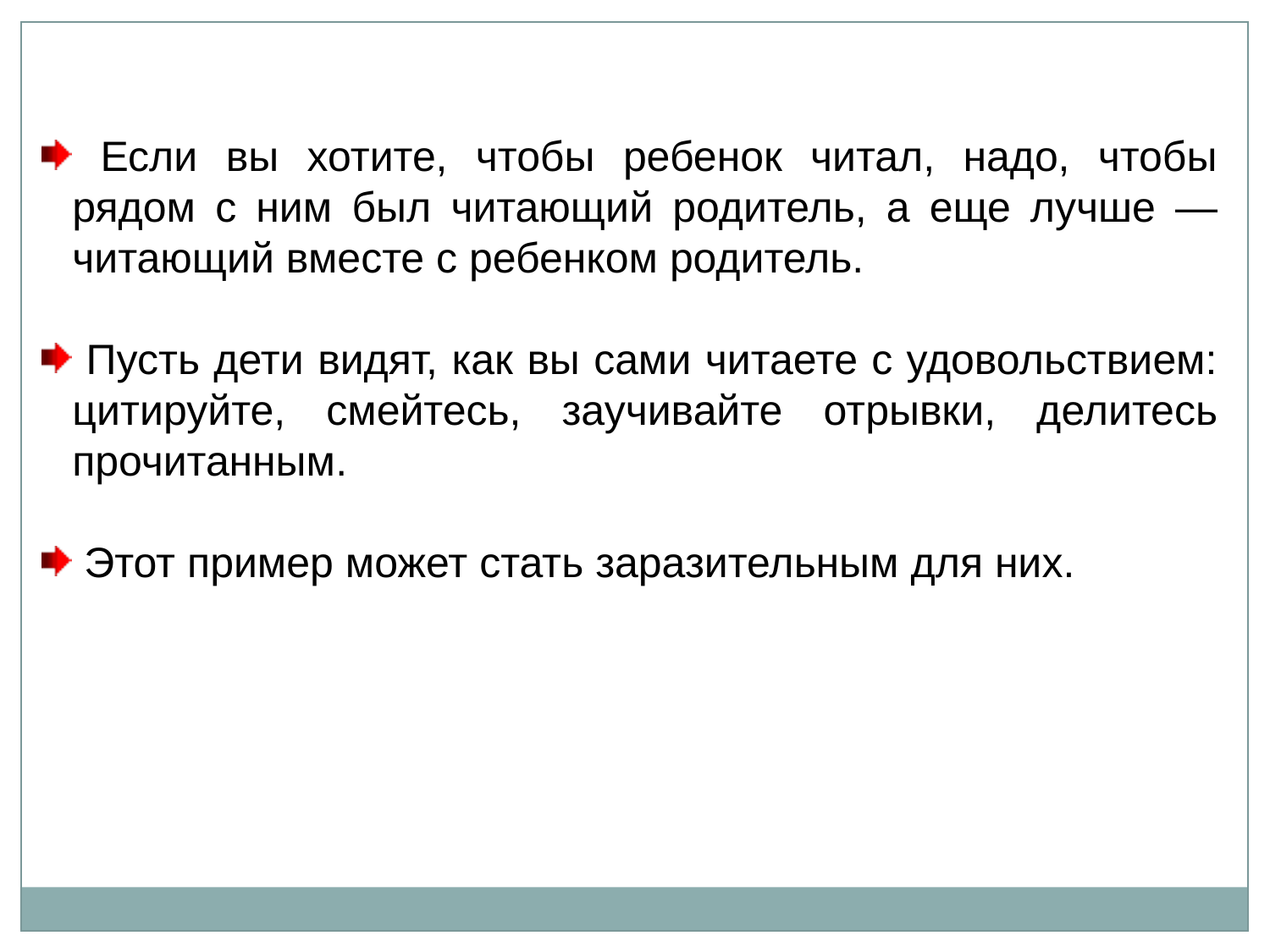

Если вы хотите, чтобы ребенок читал, надо, чтобы рядом с ним был читающий родитель, а еще лучше — читающий вместе с ребенком родитель.

 Пусть дети видят, как вы сами читаете с удовольствием: цитируйте, смейтесь, заучивайте отрывки, делитесь прочитанным.

 Этот пример может стать заразительным для них.